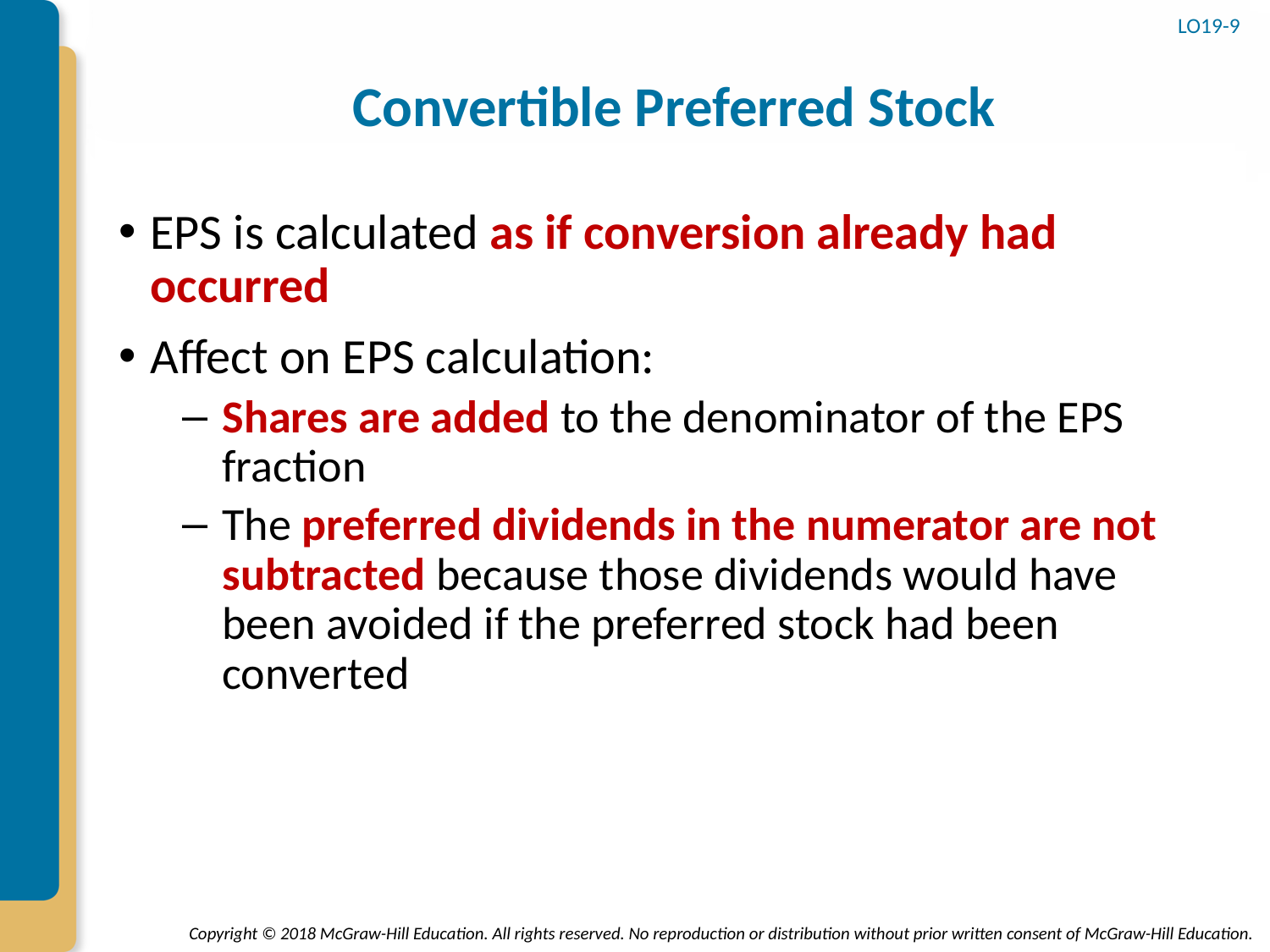

# Convertible Preferred Stock
LO19-9
EPS is calculated as if conversion already had occurred
Affect on EPS calculation:
Shares are added to the denominator of the EPS fraction
The preferred dividends in the numerator are not subtracted because those dividends would have been avoided if the preferred stock had been converted